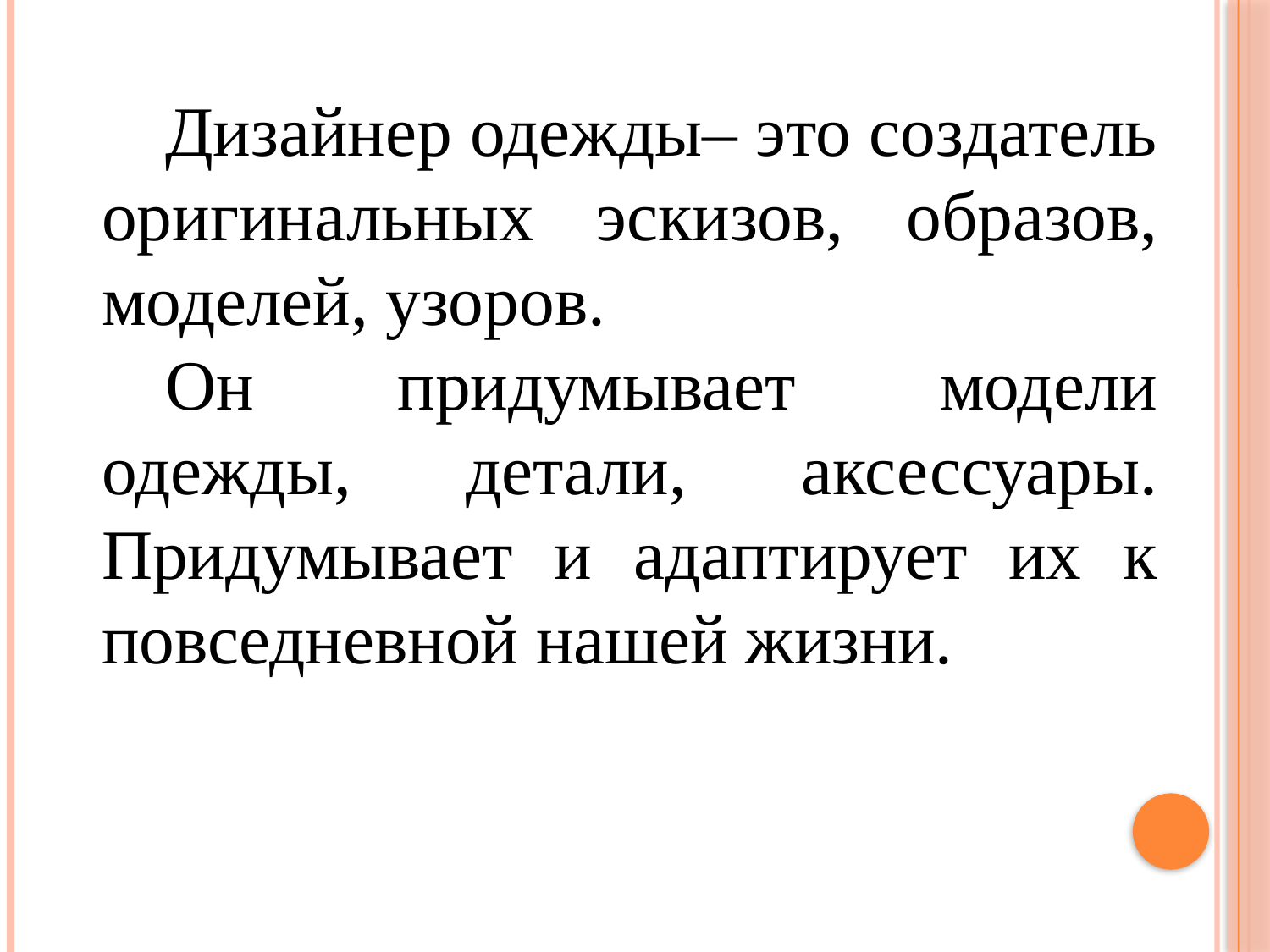

Дизайнер одежды– это создатель оригинальных эскизов, образов, моделей, узоров.
Он придумывает модели одежды, детали, аксессуары. Придумывает и адаптирует их к повседневной нашей жизни.